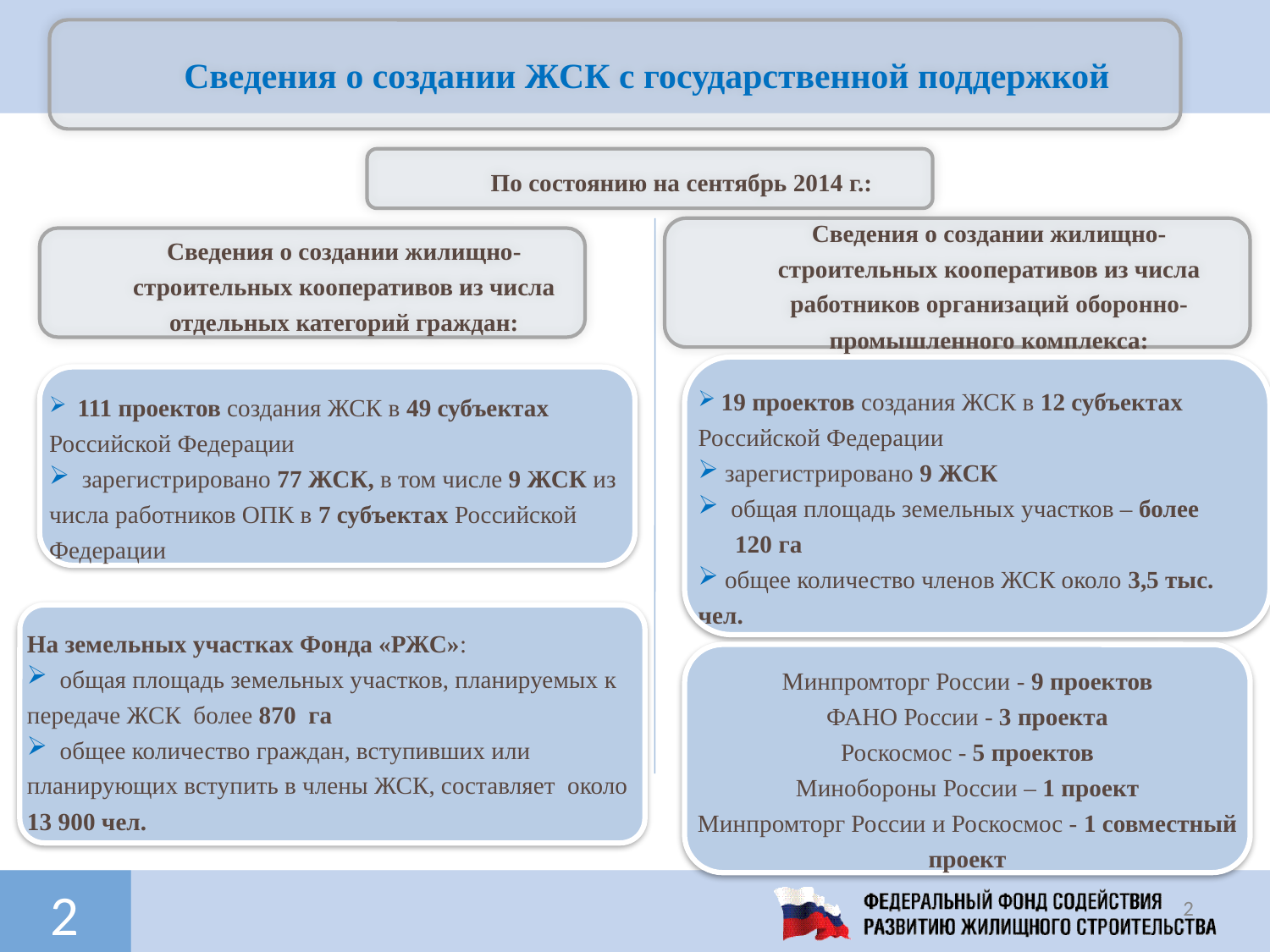

Сведения о создании ЖСК с государственной поддержкой

По состоянию на сентябрь 2014 г.:

Сведения о создании жилищно-строительных кооперативов из числа работников организаций оборонно-промышленного комплекса:
Сведения о создании жилищно-строительных кооперативов из числа отдельных категорий граждан:
 19 проектов создания ЖСК в 12 субъектах  Российской Федерации
 зарегистрировано 9 ЖСК
  общая площадь земельных участков – более                120 га
 общее количество членов ЖСК около 3,5 тыс. чел.

  111 проектов создания ЖСК в 49 субъектах Российской Федерации
  зарегистрировано 77 ЖСК, в том числе 9 ЖСК из числа работников ОПК в 7 субъектах Российской Федерации
На земельных участках Фонда «РЖС»:
  общая площадь земельных участков, планируемых к передаче ЖСК  более 870  га
  общее количество граждан, вступивших или планирующих вступить в члены ЖСК, составляет  около 13 900 чел.
Минпромторг России - 9 проектов
ФАНО России - 3 проекта
Роскосмос - 5 проектов
Минобороны России – 1 проект
Минпромторг России и Роскосмос - 1 совместный проект

2
2